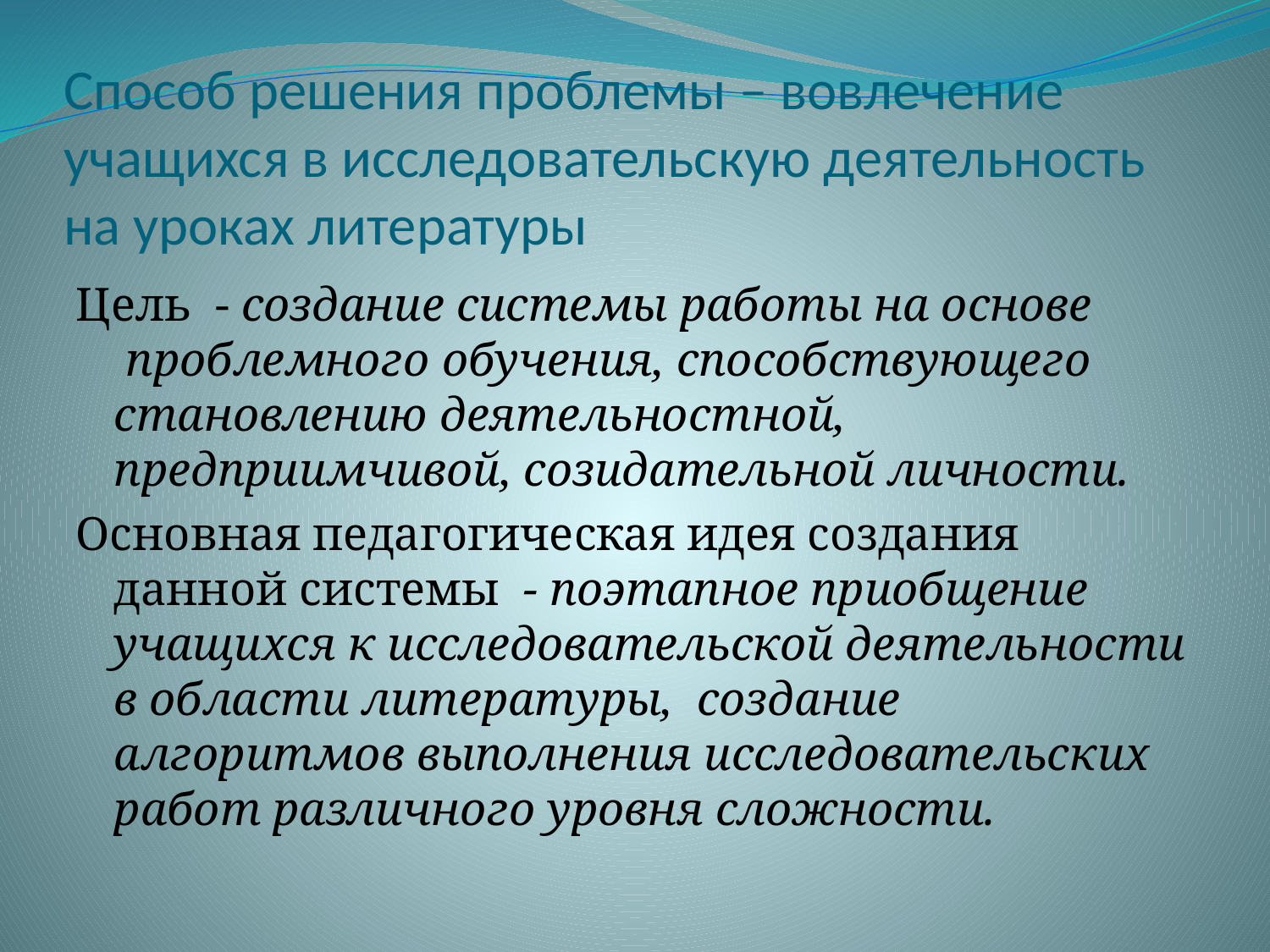

# Способ решения проблемы – вовлечение учащихся в исследовательскую деятельность на уроках литературы
Цель  - создание системы работы на основе          проблемного обучения, способствующего становлению деятельностной, предприимчивой, созидательной личности.
Основная педагогическая идея создания данной системы  - поэтапное приобщение учащихся к исследовательской деятельности в области литературы,  создание алгоритмов выполнения исследовательских работ различного уровня сложности.